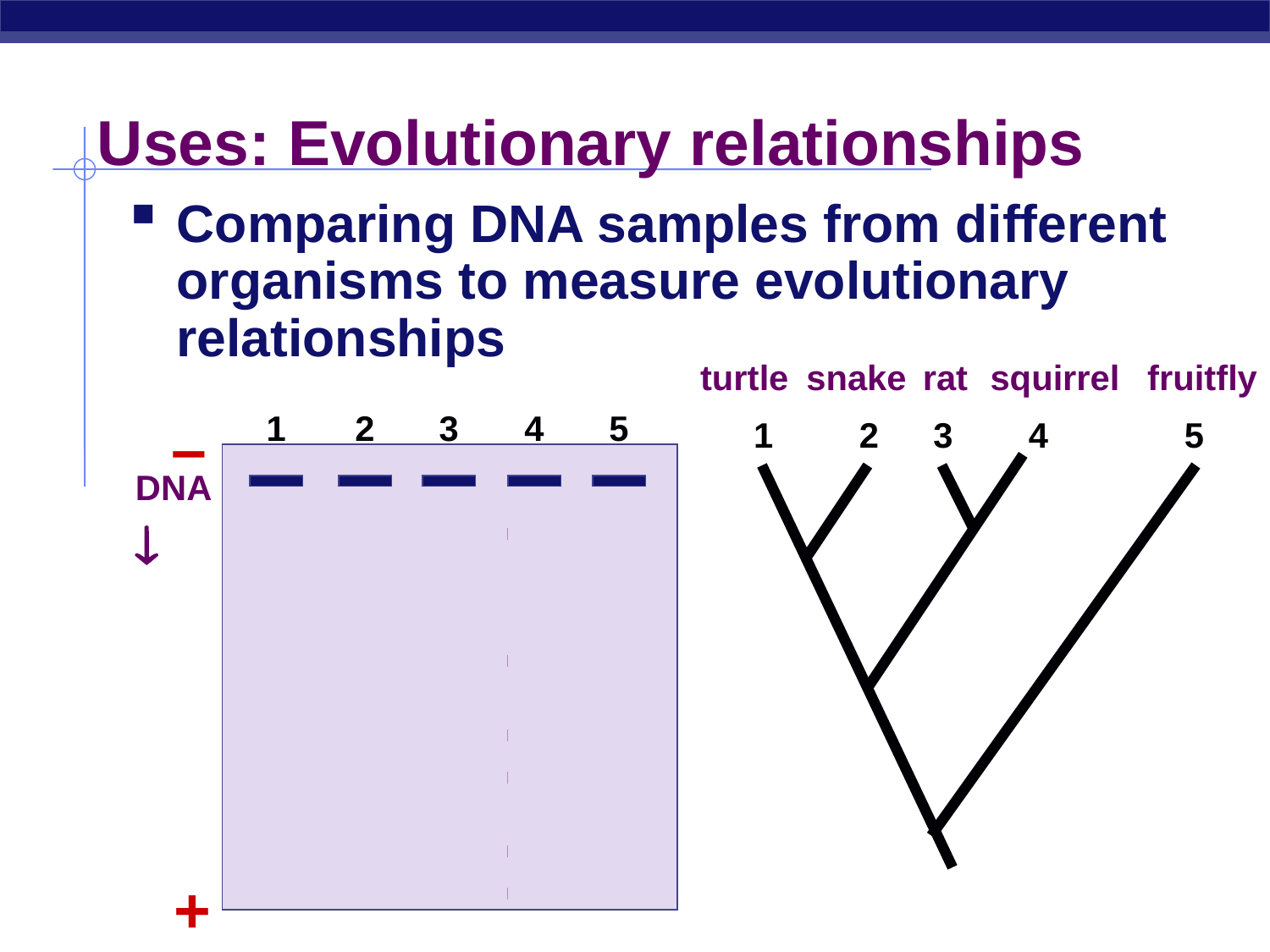

# Uses: Evolutionary relationships
Comparing DNA samples from different organisms to measure evolutionary relationships
turtle
snake
rat
squirrel
fruitfly
1

2

3

4

5

–
1

2

4

3

5

DNA
↓

+